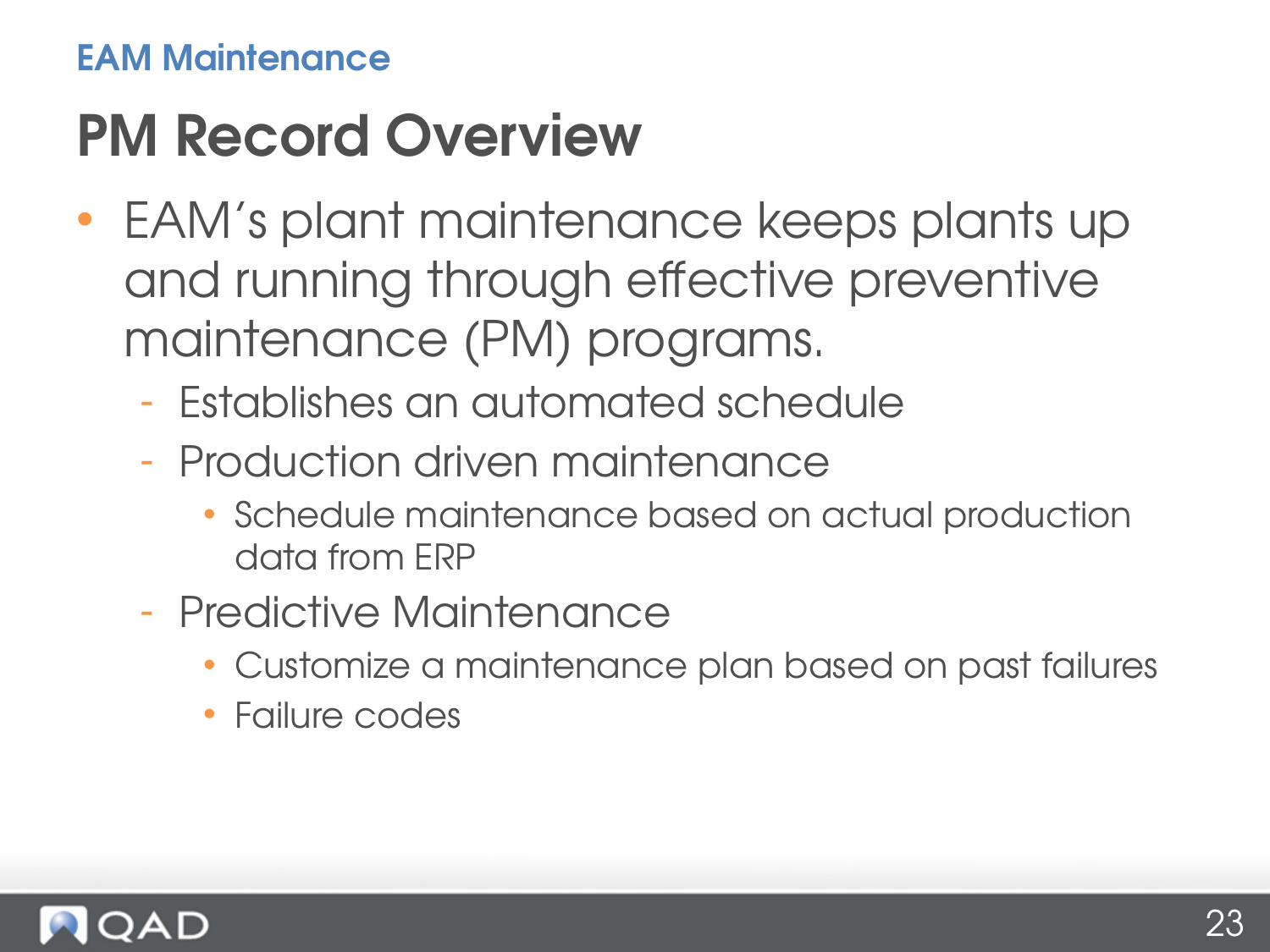

EAM Maintenance
# PM Record Overview
EAM’s plant maintenance keeps plants up and running through effective preventive maintenance (PM) programs.
Establishes an automated schedule
Production driven maintenance
Schedule maintenance based on actual production data from ERP
Predictive Maintenance
Customize a maintenance plan based on past failures
Failure codes
23